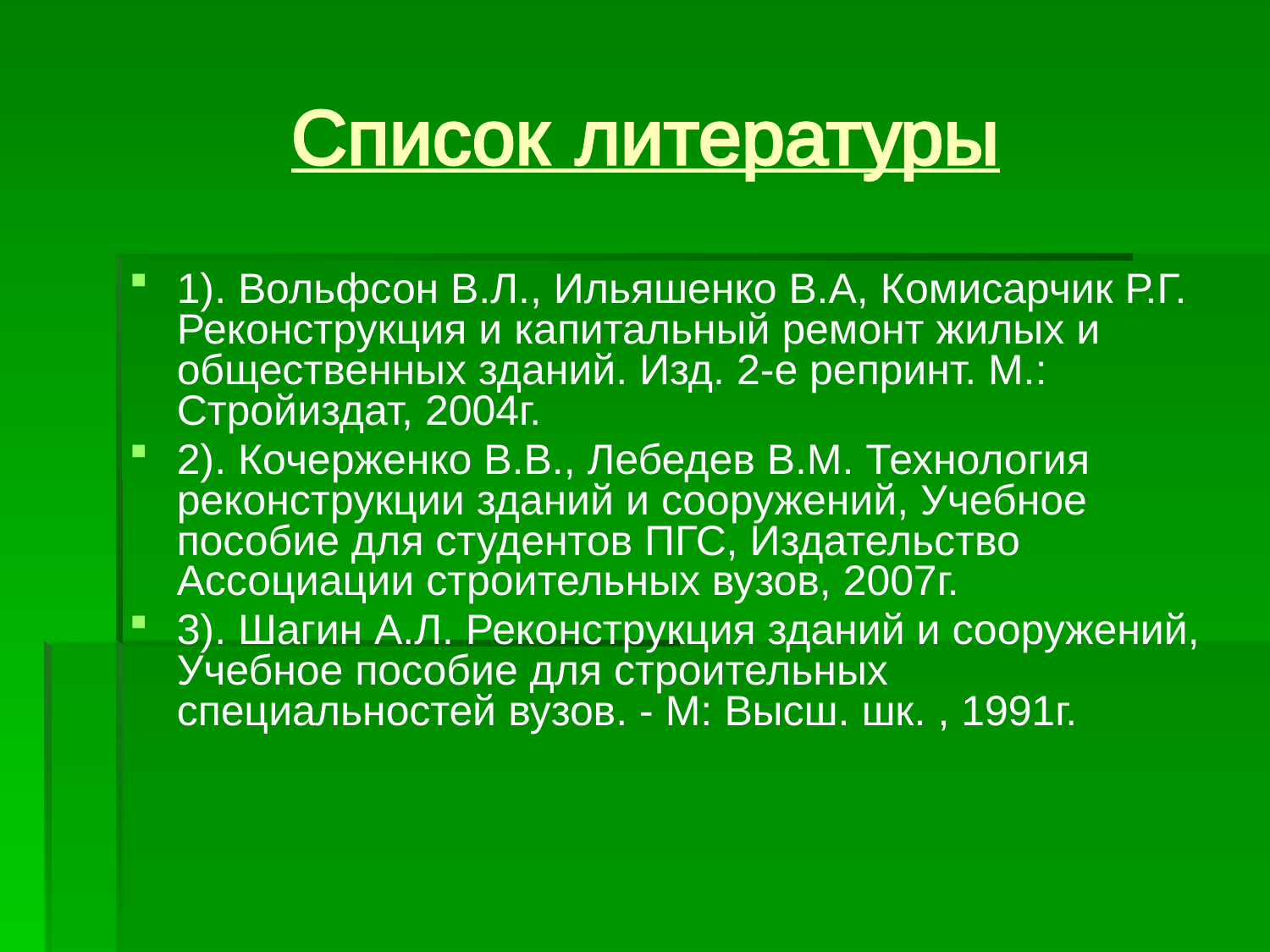

# Список литературы
1). Вольфсон В.Л., Ильяшенко В.А, Комисарчик Р.Г. Реконструкция и капитальный ремонт жилых и общественных зданий. Изд. 2-е репринт. М.: Стройиздат, 2004г.
2). Кочерженко В.В., Лебедев В.М. Технология реконструкции зданий и сооружений, Учебное пособие для студентов ПГС, Издательство Ассоциации строительных вузов, 2007г.
3). Шагин А.Л. Реконструкция зданий и сооружений, Учебное пособие для строительных специальностей вузов. - М: Высш. шк. , 1991г.